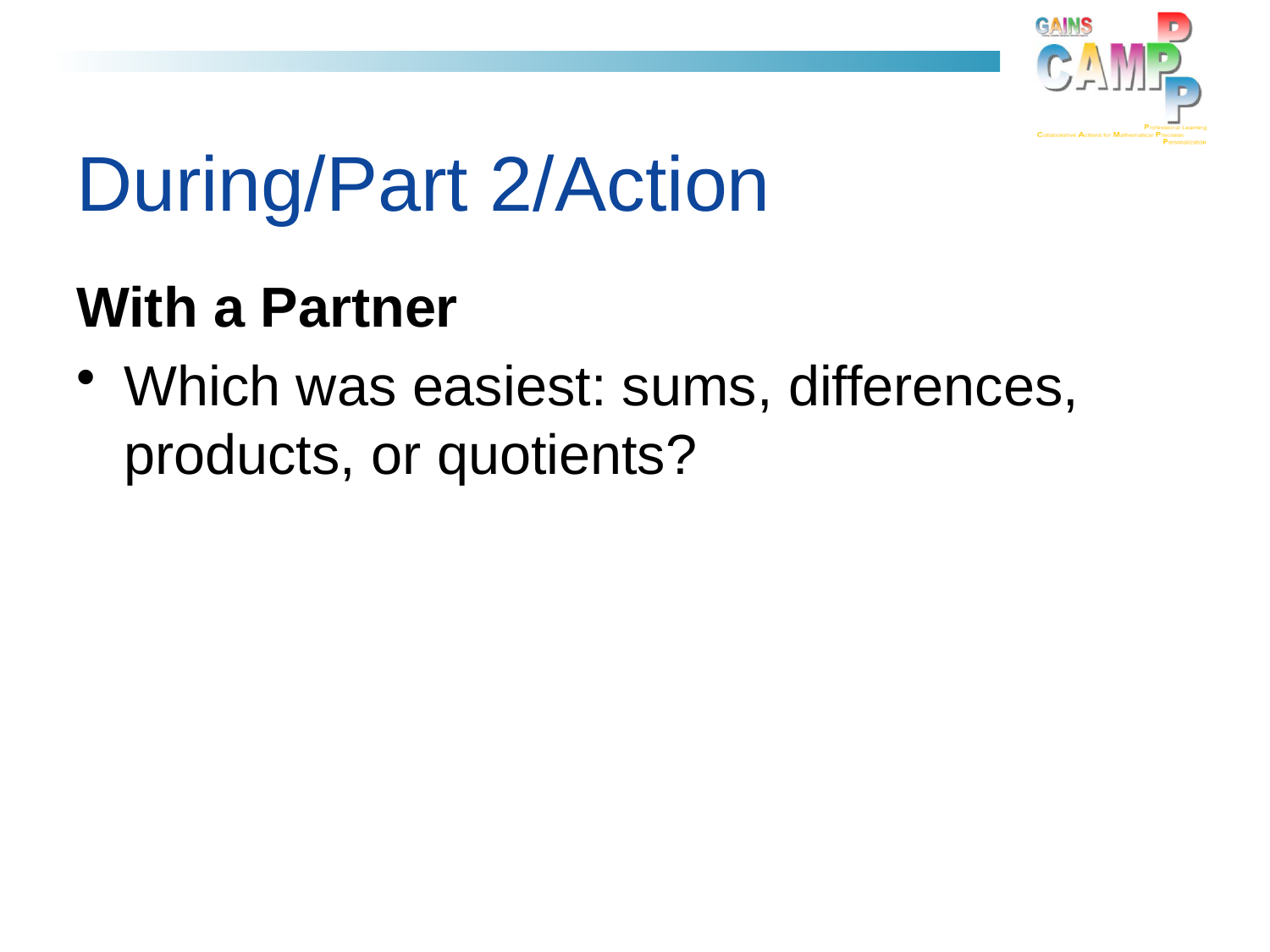

# During/Part 2/Action
With a Partner
Which was easiest: sums, differences, products, or quotients?